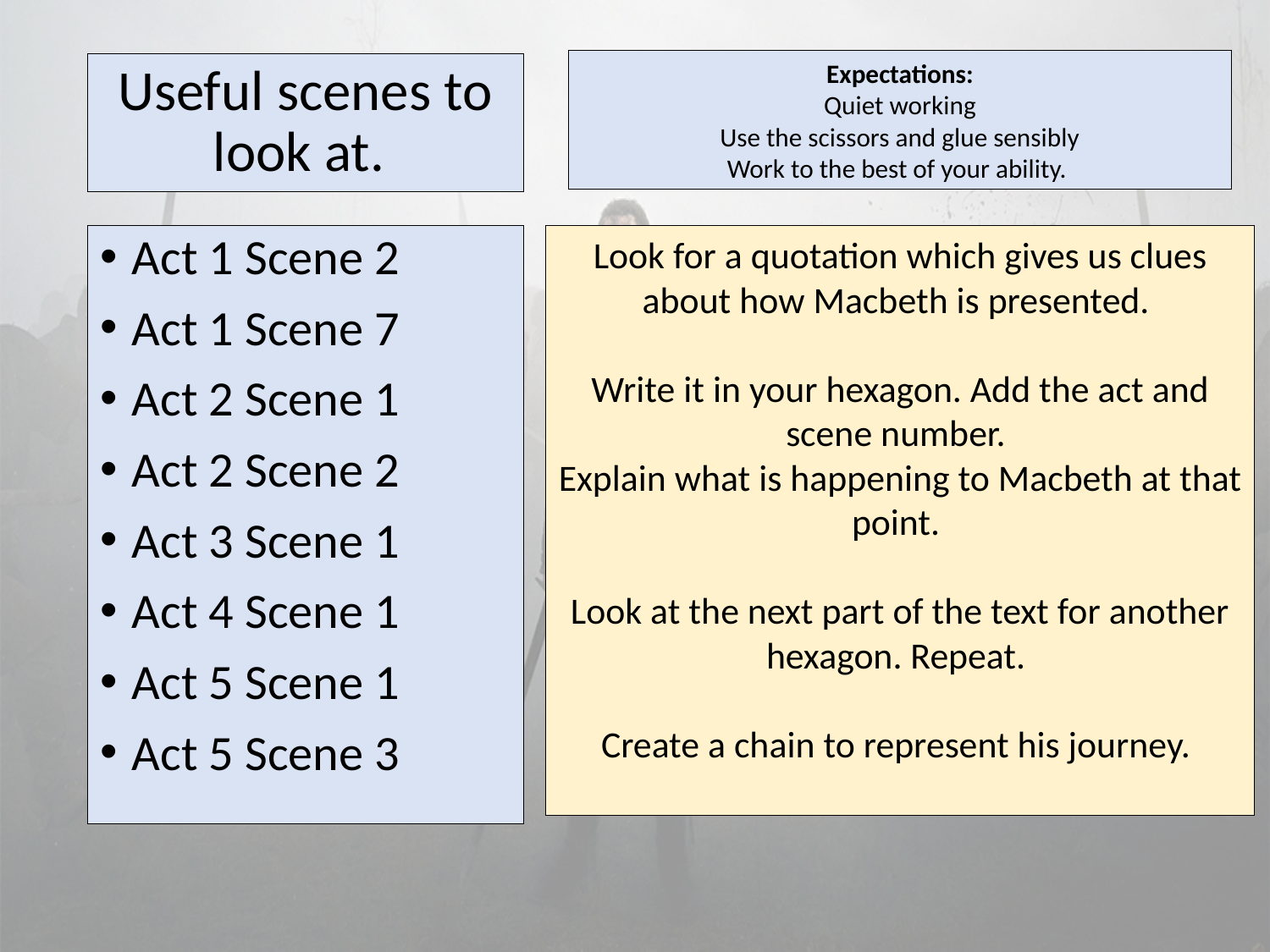

Expectations:
Quiet working
Use the scissors and glue sensibly
Work to the best of your ability.
# Useful scenes to look at.
Act 1 Scene 2
Act 1 Scene 7
Act 2 Scene 1
Act 2 Scene 2
Act 3 Scene 1
Act 4 Scene 1
Act 5 Scene 1
Act 5 Scene 3
Look for a quotation which gives us clues about how Macbeth is presented.

Write it in your hexagon. Add the act and scene number.
Explain what is happening to Macbeth at that point.

Look at the next part of the text for another hexagon. Repeat.

Create a chain to represent his journey.